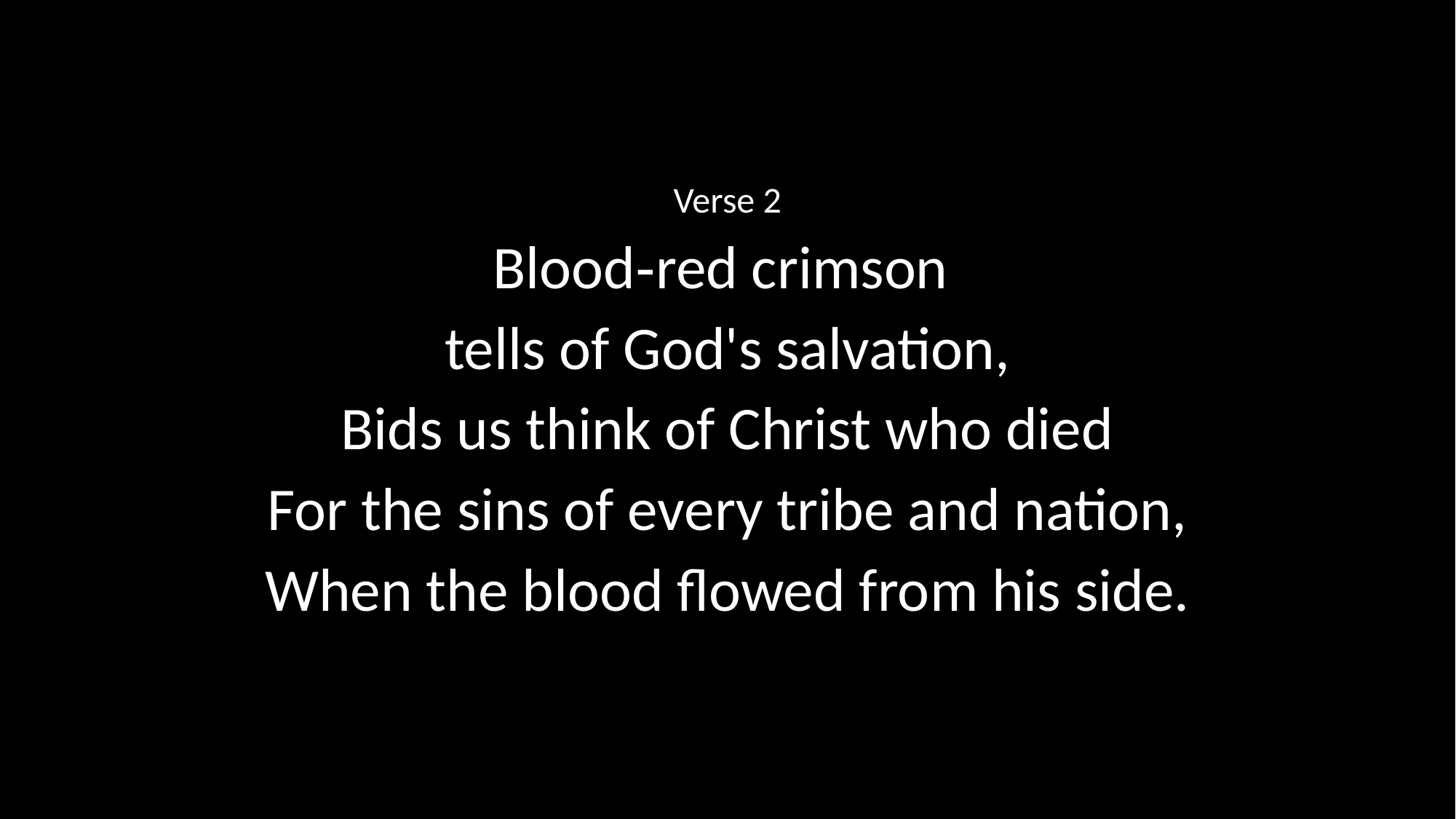

Verse 2
Blood‑red crimson
tells of God's salvation,
Bids us think of Christ who died
For the sins of every tribe and nation,
When the blood flowed from his side.